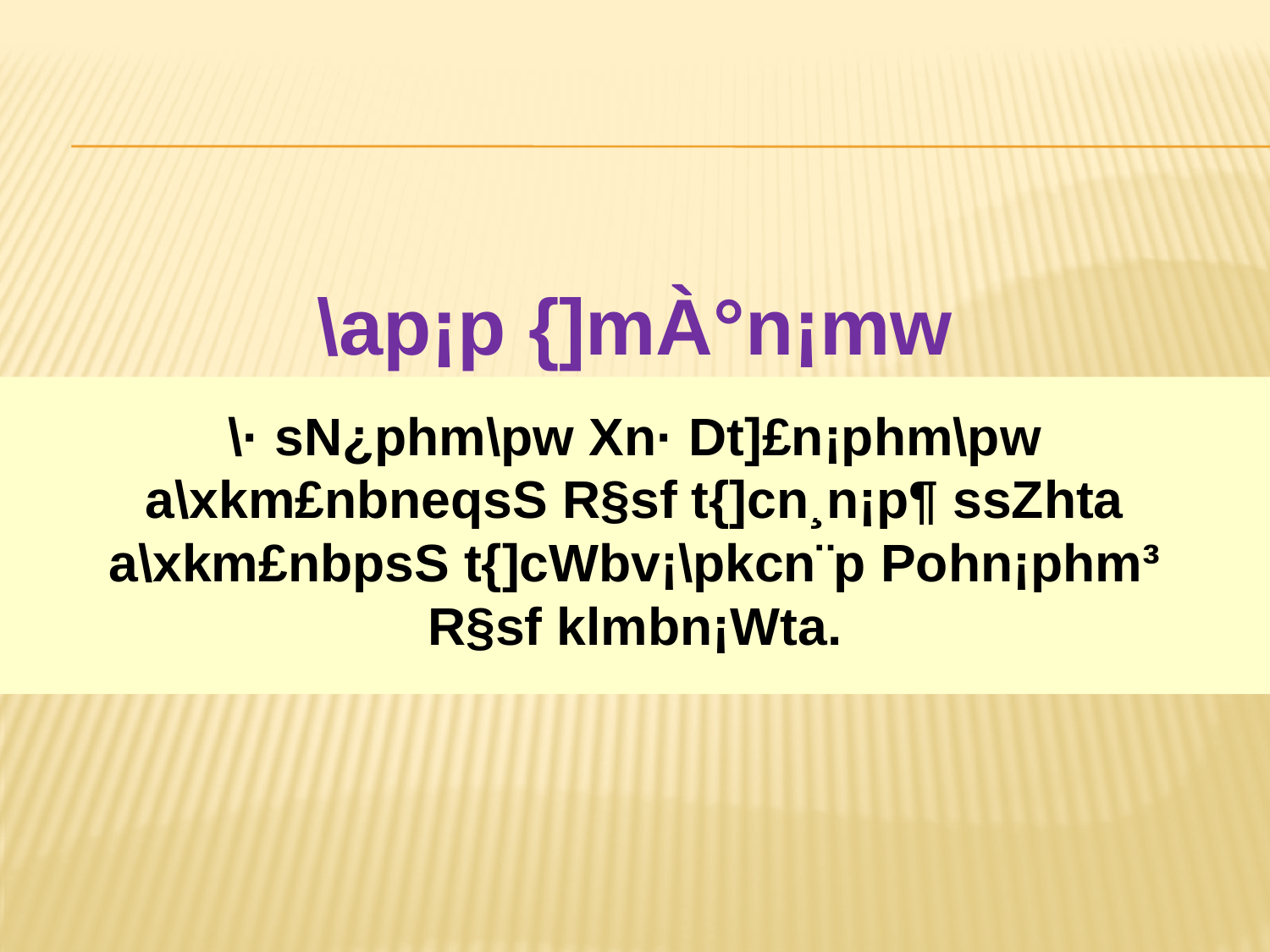

\ap¡p {]mÀ°n¡mw

\· sN¿phm\pw Xn· Dt]£n¡phm\pw
a\xkm£nbneqsS R§sf t{]cn¸n¡p¶ ssZhta
a\xkm£nbpsS t{]cWbv¡\pkcn¨p Pohn¡phm³
R§sf klmbn¡Wta.